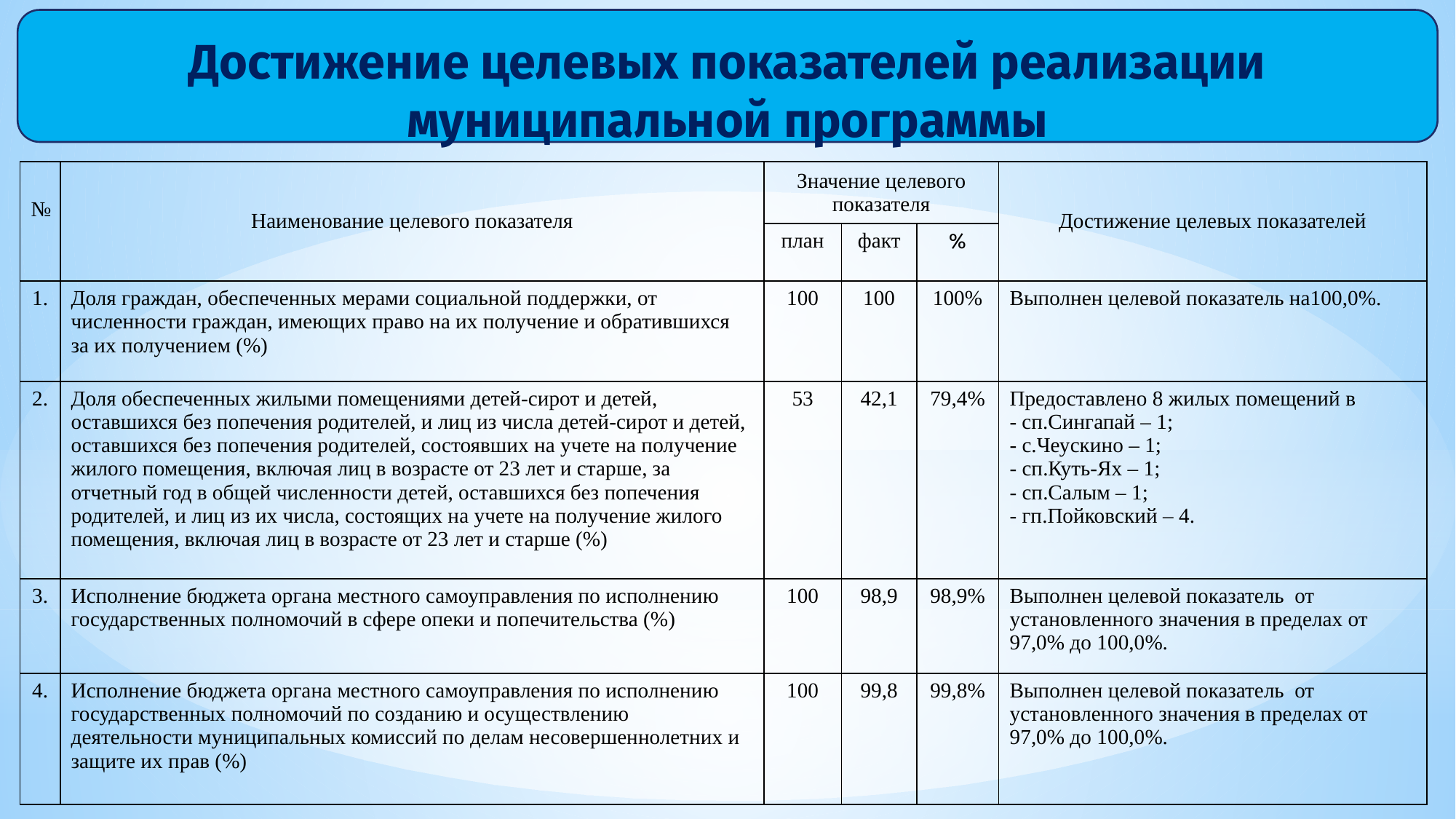

Достижение целевых показателей реализации муниципальной программы

| № | Наименование целевого показателя | Значение целевого показателя |  |  | Достижение целевых показателей |
| --- | --- | --- | --- | --- | --- |
|  |  | план | факт | % |  |
| 1. | Доля граждан, обеспеченных мерами социальной поддержки, от численности граждан, имеющих право на их получение и обратившихся за их получением (%) | 100 | 100 | 100% | Выполнен целевой показатель на100,0%. |
| 2. | Доля обеспеченных жилыми помещениями детей-сирот и детей, оставшихся без попечения родителей, и лиц из числа детей-сирот и детей, оставшихся без попечения родителей, состоявших на учете на получение жилого помещения, включая лиц в возрасте от 23 лет и старше, за отчетный год в общей численности детей, оставшихся без попечения родителей, и лиц из их числа, состоящих на учете на получение жилого помещения, включая лиц в возрасте от 23 лет и старше (%) | 53 | 42,1 | 79,4% | Предоставлено 8 жилых помещений в - сп.Сингапай – 1; - с.Чеускино – 1; - сп.Куть-Ях – 1; - сп.Салым – 1; - гп.Пойковский – 4. |
| 3. | Исполнение бюджета органа местного самоуправления по исполнению государственных полномочий в сфере опеки и попечительства (%) | 100 | 98,9 | 98,9% | Выполнен целевой показатель от установленного значения в пределах от 97,0% до 100,0%. |
| 4. | Исполнение бюджета органа местного самоуправления по исполнению государственных полномочий по созданию и осуществлению деятельности муниципальных комиссий по делам несовершеннолетних и защите их прав (%) | 100 | 99,8 | 99,8% | Выполнен целевой показатель от установленного значения в пределах от 97,0% до 100,0%. |